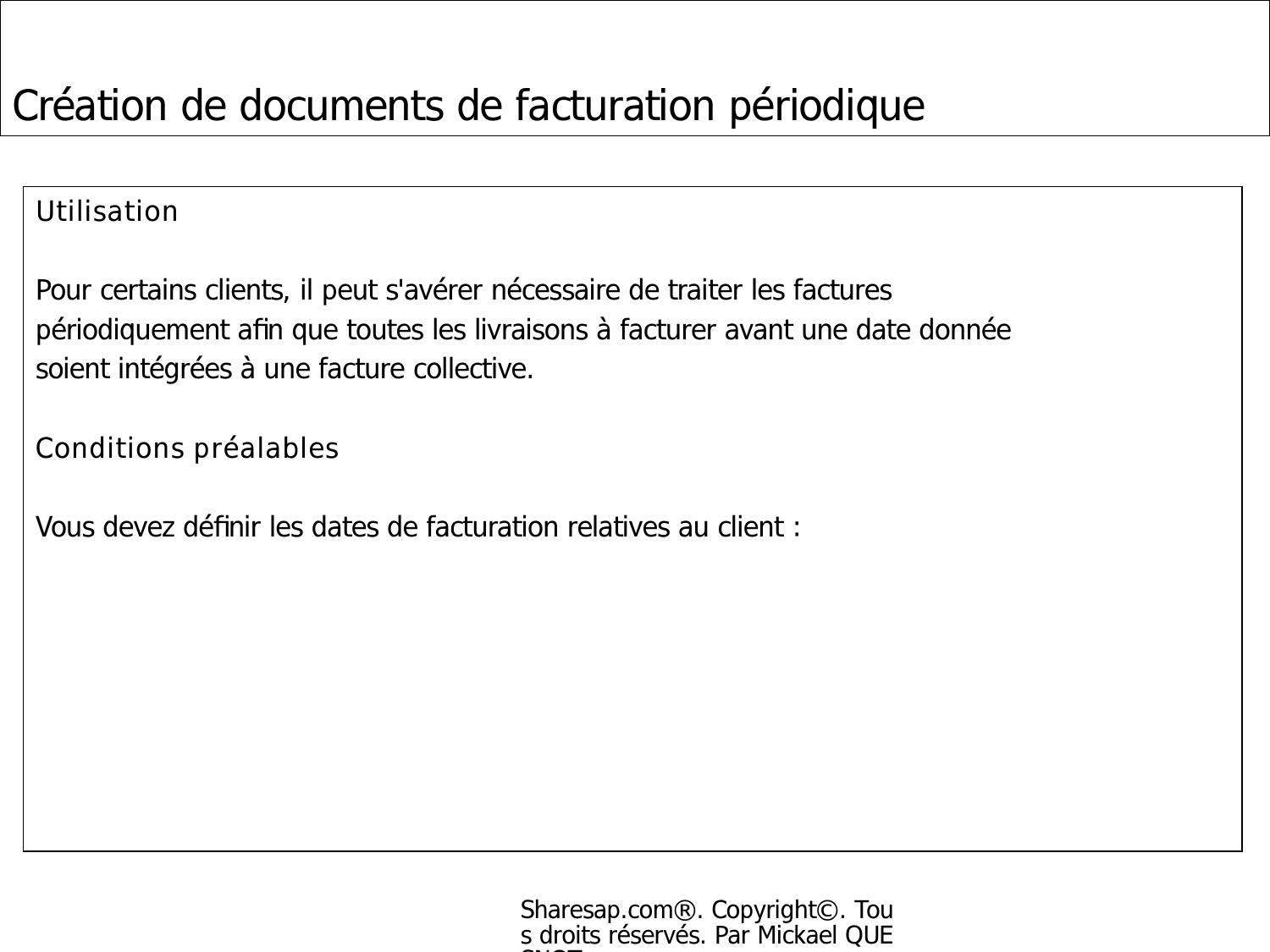

# Création de documents de facturation périodique
Utilisation

Pour certains clients, il peut s'avérer nécessaire de traiter les factures
périodiquement afin que toutes les livraisons à facturer avant une date donnée
soient intégrées à une facture collective.

Conditions préalables

Vous devez définir les dates de facturation relatives au client :
Sharesap.com®. Copyright©. Tous droits réservés. Par Mickael QUESNOT